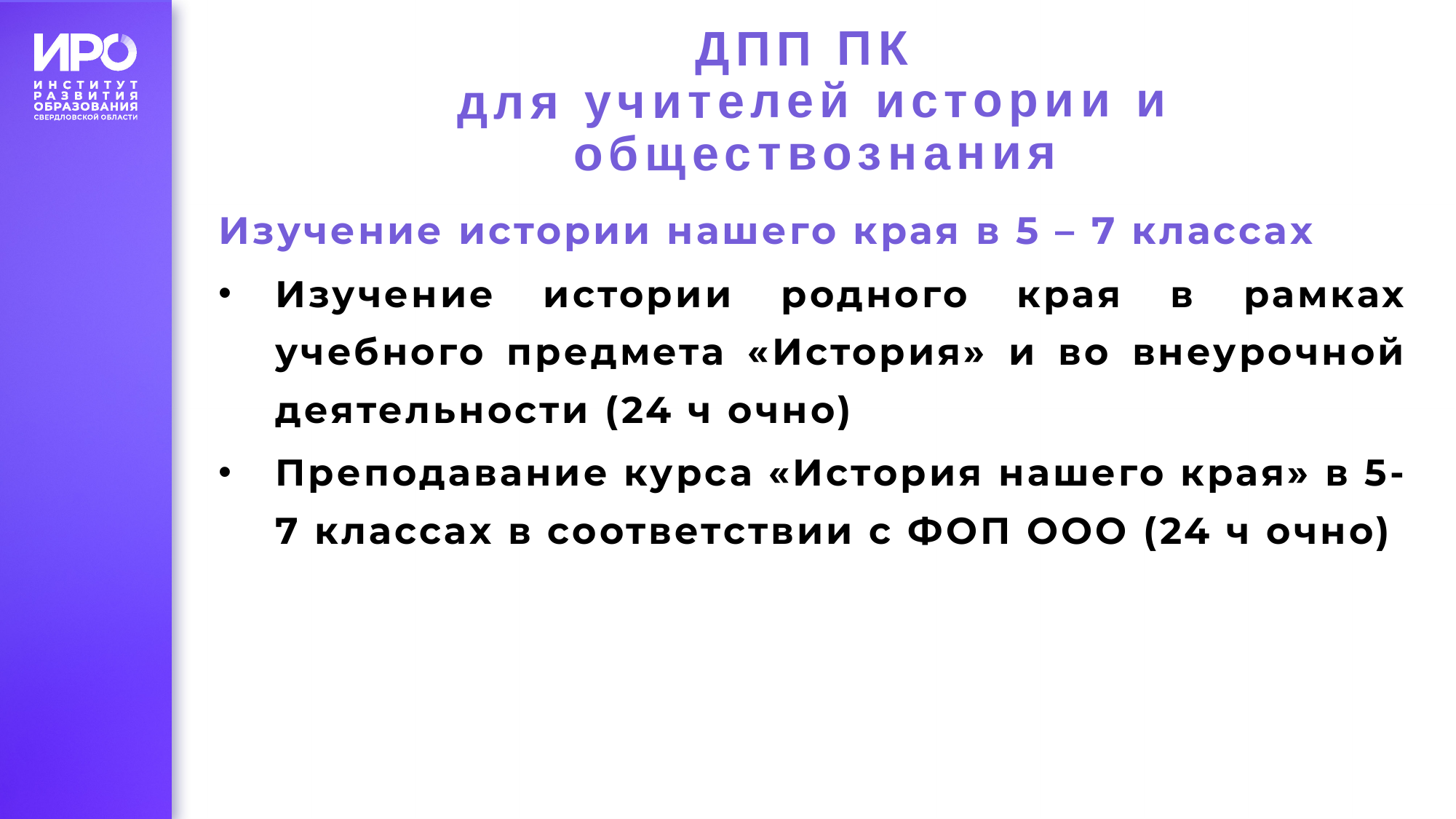

ДПП ПК
для учителей истории и обществознания
Изучение истории нашего края в 5 – 7 классах
Изучение истории родного края в рамках учебного предмета «История» и во внеурочной деятельности (24 ч очно)
Преподавание курса «История нашего края» в 5-7 классах в соответствии с ФОП ООО (24 ч очно)